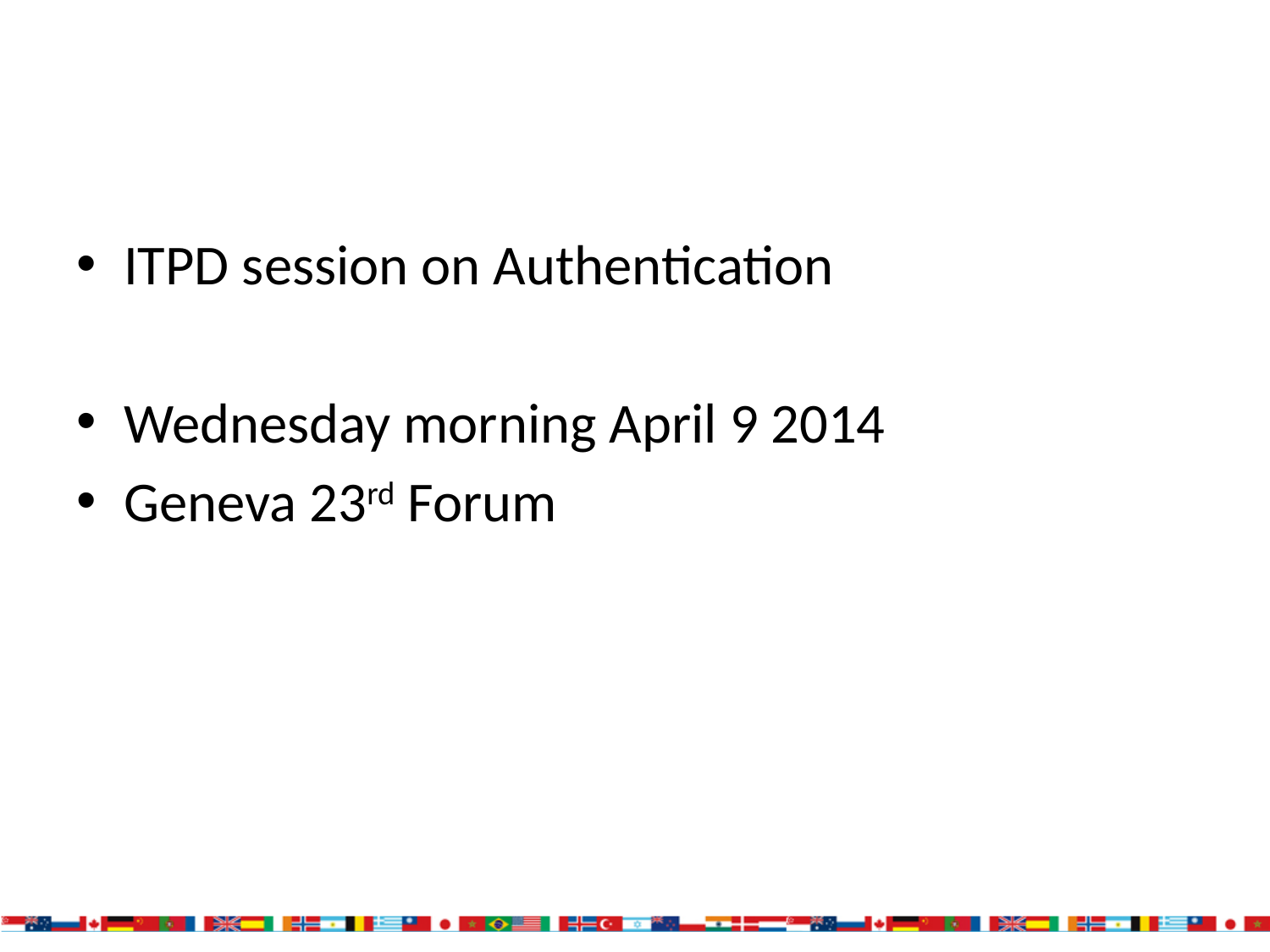

ITPD session on Authentication

Wednesday morning April 9 2014
Geneva 23rd Forum